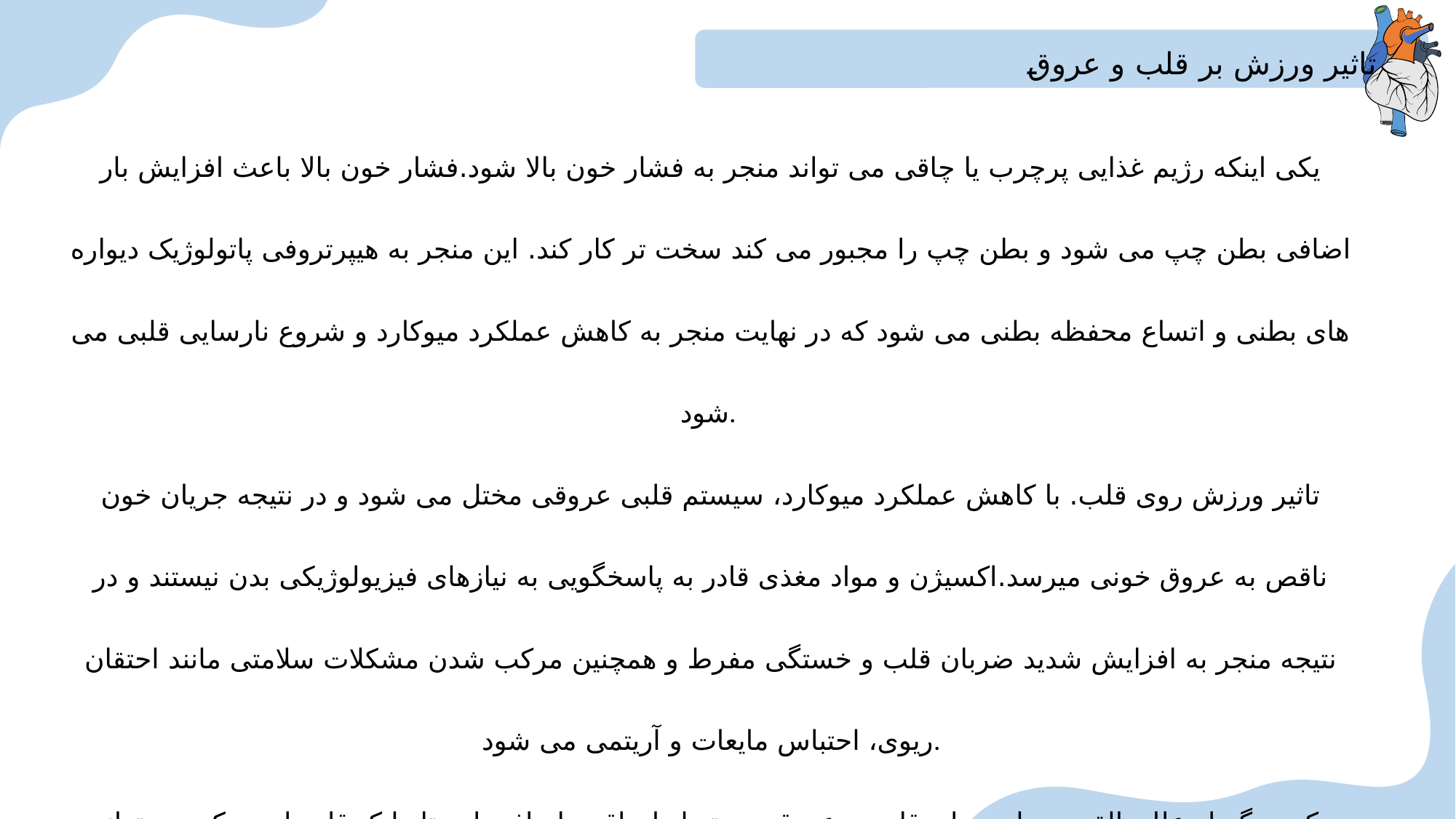

تاثیر ورزش بر قلب و عروق
یکی اینکه رژیم غذایی پرچرب یا چاقی می تواند منجر به فشار خون بالا شود.فشار خون بالا باعث افزایش بار اضافی بطن چپ می شود و بطن چپ را مجبور می کند سخت تر کار کند. این منجر به هیپرتروفی پاتولوژیک دیواره های بطنی و اتساع محفظه بطنی می شود که در نهایت منجر به کاهش عملکرد میوکارد و شروع نارسایی قلبی می شود.
تاثیر ورزش روی قلب. با کاهش عملکرد میوکارد، سیستم قلبی عروقی مختل می شود و در نتیجه جریان خون ناقص به عروق خونی میرسد.اکسیژن و مواد مغذی قادر به پاسخگویی به نیازهای فیزیولوژیکی بدن نیستند و در نتیجه منجر به افزایش شدید ضربان قلب و خستگی مفرط و همچنین مرکب شدن مشکلات سلامتی مانند احتقان ریوی، احتباس مایعات و آریتمی می شود.
یکی دیگر از علل بالقوه بیماری های قلبی و عروقی مرتبط با چاقی، اضافه بار متابولیک قلب است که می تواند مستقل از فشار خون بالا رخ دهد.قلب یک “همه چیزخوار متابولیک” است ، اما در حالت افزایش بافت چربی به بدن و عروق خونی باعث افزایش جذب انسولین و قند خون میشود.